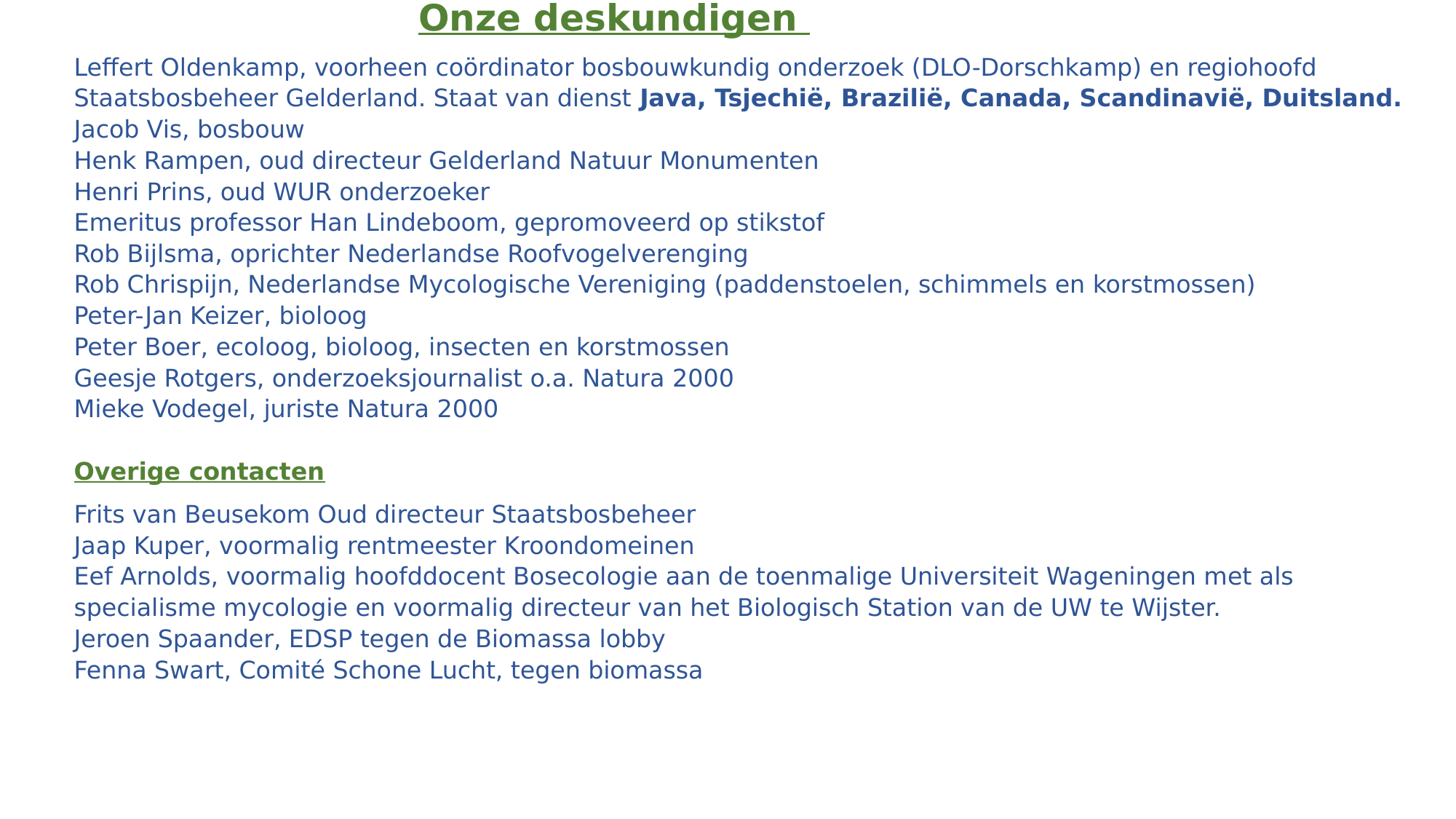

Onze deskundigen
Leffert Oldenkamp, voorheen coördinator bosbouwkundig onderzoek (DLO-Dorschkamp) en regiohoofd Staatsbosbeheer Gelderland. Staat van dienst Java, Tsjechië, Brazilië, Canada, Scandinavië, Duitsland.
Jacob Vis, bosbouw
Henk Rampen, oud directeur Gelderland Natuur Monumenten
Henri Prins, oud WUR onderzoeker
Emeritus professor Han Lindeboom, gepromoveerd op stikstof
Rob Bijlsma, oprichter Nederlandse Roofvogelverenging
Rob Chrispijn, Nederlandse Mycologische Vereniging (paddenstoelen, schimmels en korstmossen)
Peter-Jan Keizer, bioloog
Peter Boer, ecoloog, bioloog, insecten en korstmossen
Geesje Rotgers, onderzoeksjournalist o.a. Natura 2000
Mieke Vodegel, juriste Natura 2000

Overige contacten
Frits van Beusekom Oud directeur Staatsbosbeheer
Jaap Kuper, voormalig rentmeester Kroondomeinen
Eef Arnolds, voormalig hoofddocent Bosecologie aan de toenmalige Universiteit Wageningen met als specialisme mycologie en voormalig directeur van het Biologisch Station van de UW te Wijster.
Jeroen Spaander, EDSP tegen de Biomassa lobby
Fenna Swart, Comité Schone Lucht, tegen biomassa